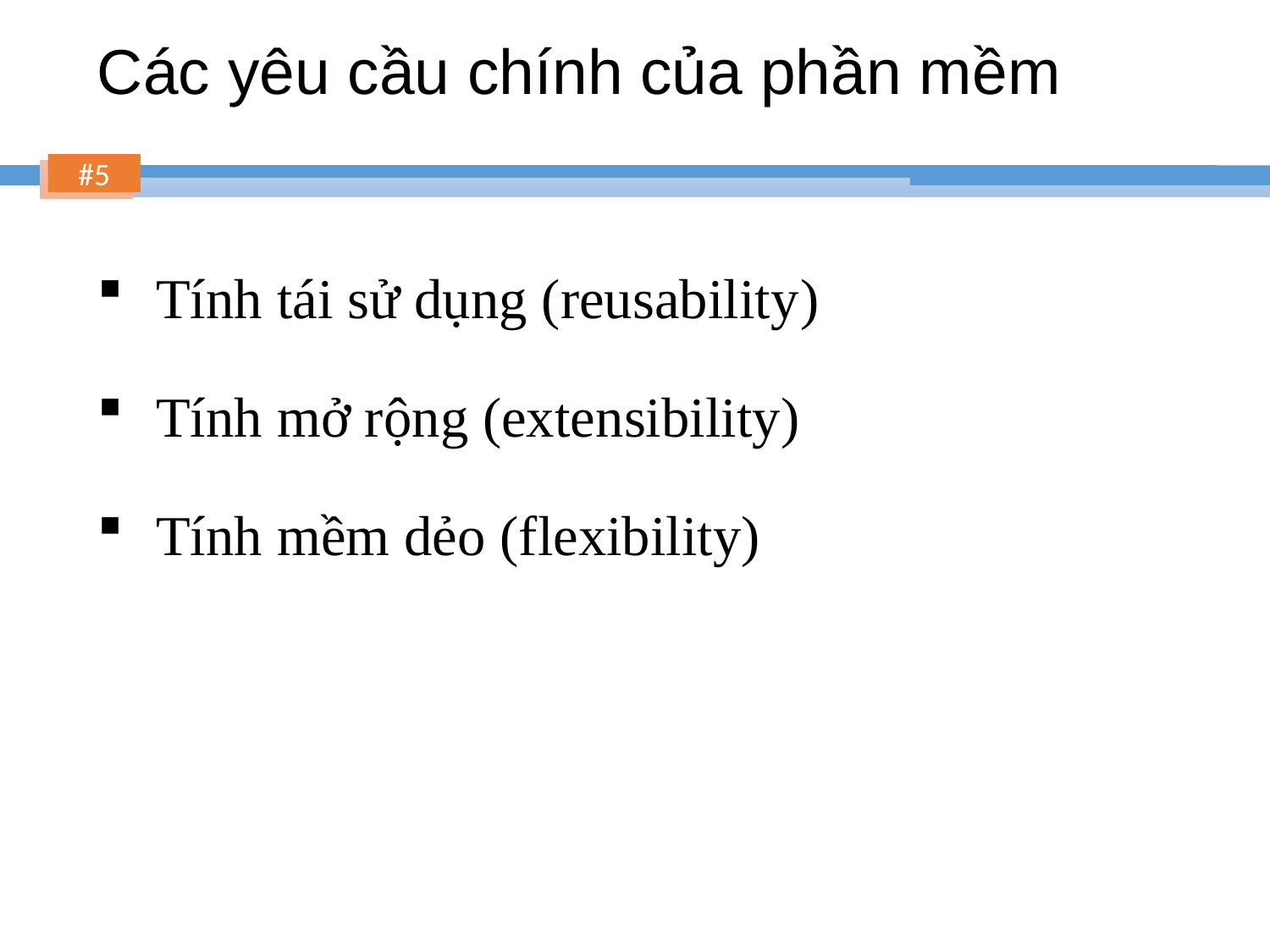

# Các yêu cầu chính của phần mềm
Tính tái sử dụng (reusability)
Tính mở rộng (extensibility)
Tính mềm dẻo (flexibility)
5